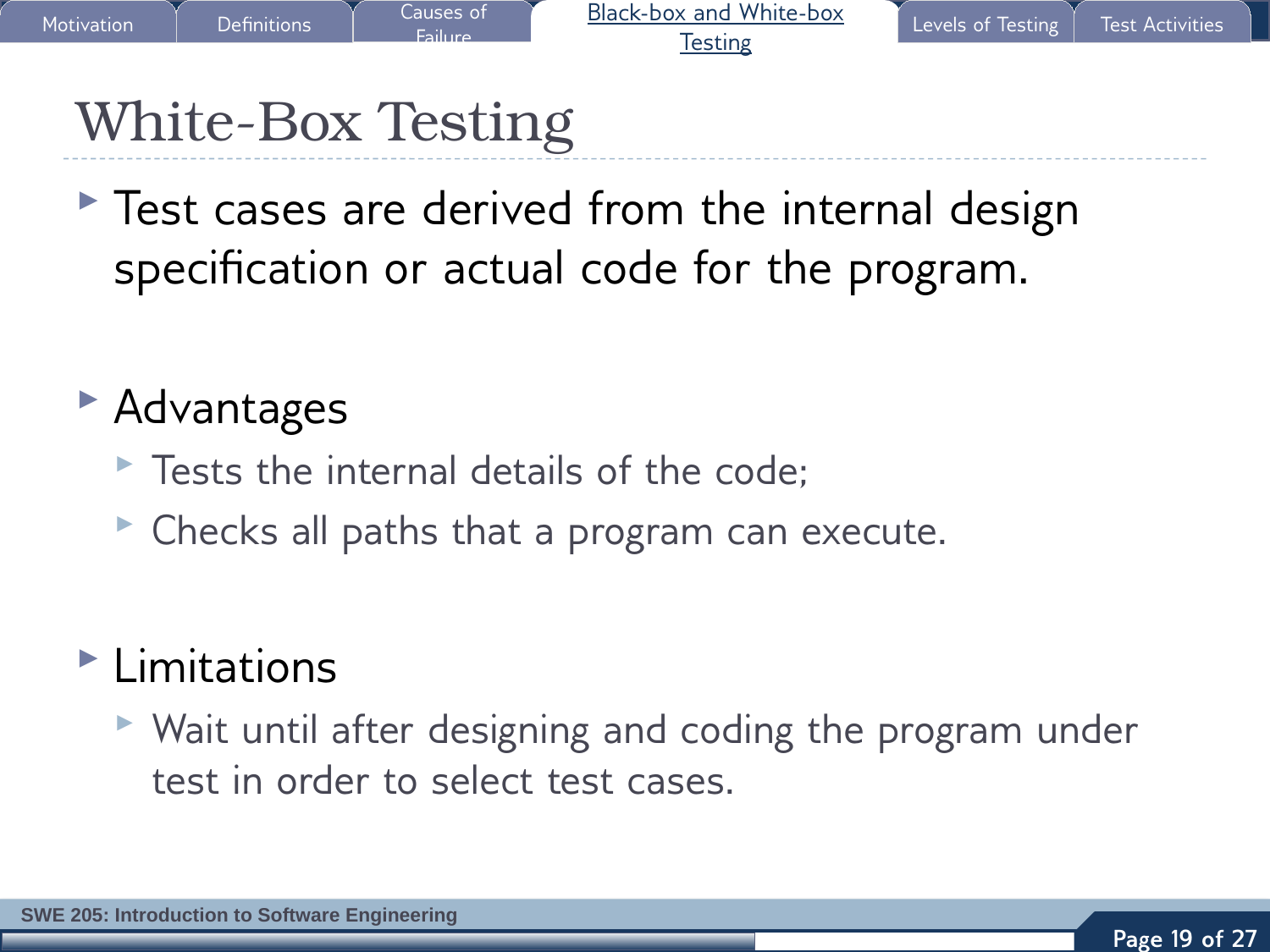

Motivation
Definitions
Causes of Failure
Black-box and White-box Testing
Levels of Testing
Test Activities
# White-Box Testing
Test cases are derived from the internal design specification or actual code for the program.

Advantages
Tests the internal details of the code;
Checks all paths that a program can execute.

Limitations
Wait until after designing and coding the program under test in order to select test cases.
19
Page 19 of 27